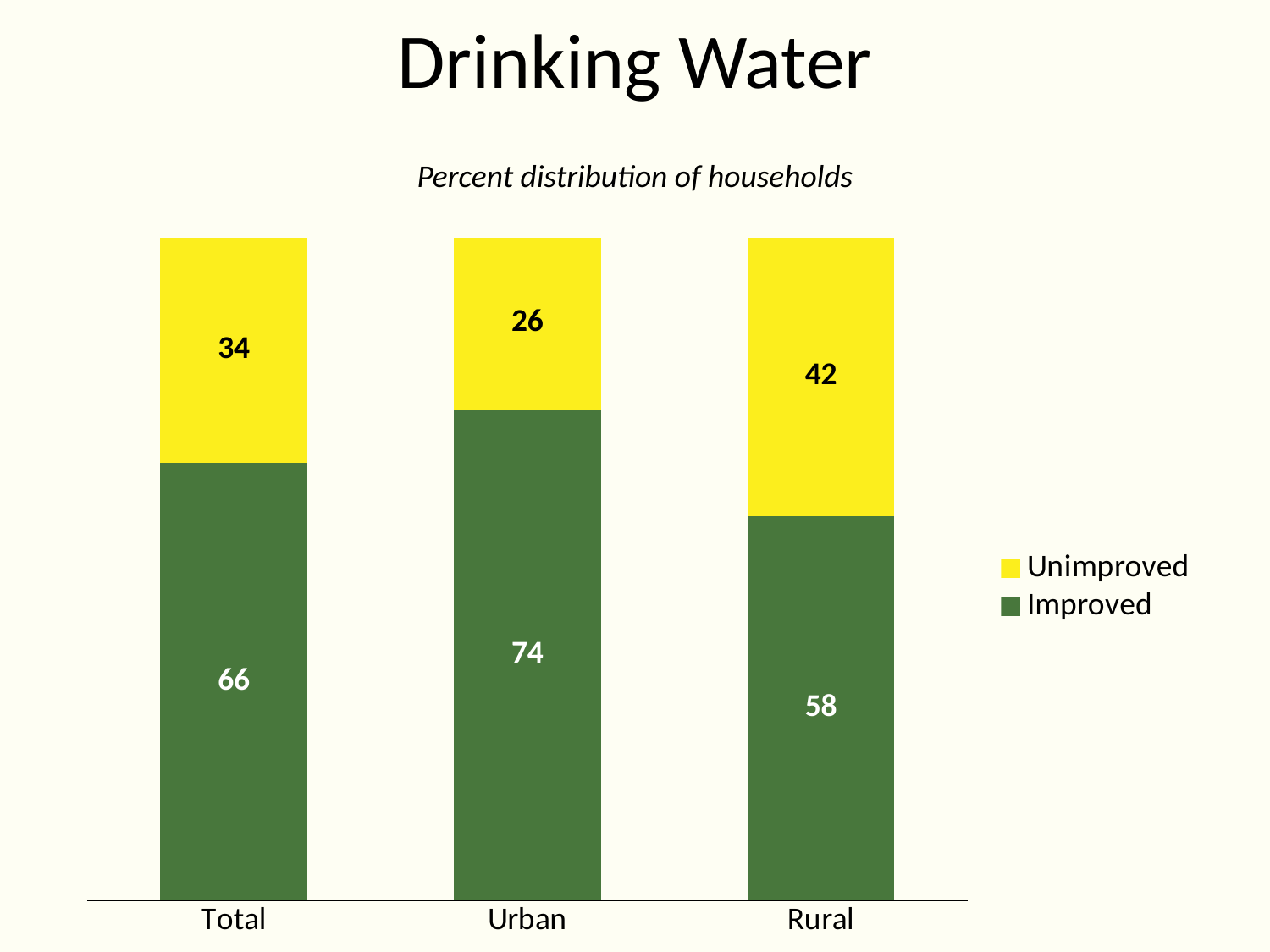

# Drinking Water
Percent distribution of households

### Chart

| Category | Improved | Unimproved |
|---|---|---|
| Total | 66.0 | 34.0 |
| Urban | 74.0 | 26.0 |
| Rural | 58.0 | 42.0 |